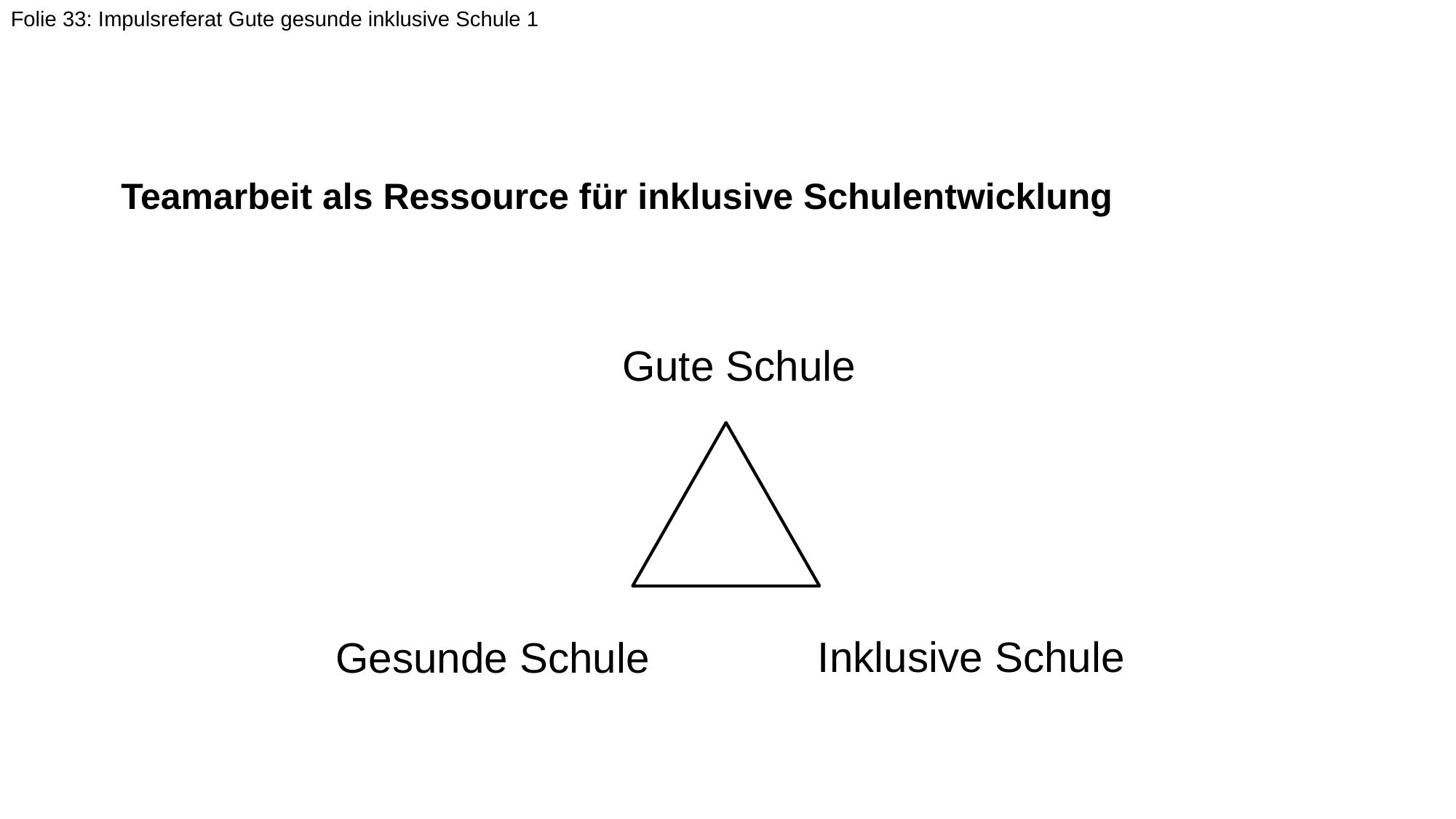

Folie 33: Impulsreferat Gute gesunde inklusive Schule 1

Teamarbeit als Ressource für inklusive Schulentwicklung

Gute Schule

Inklusive Schule
Gesunde Schule